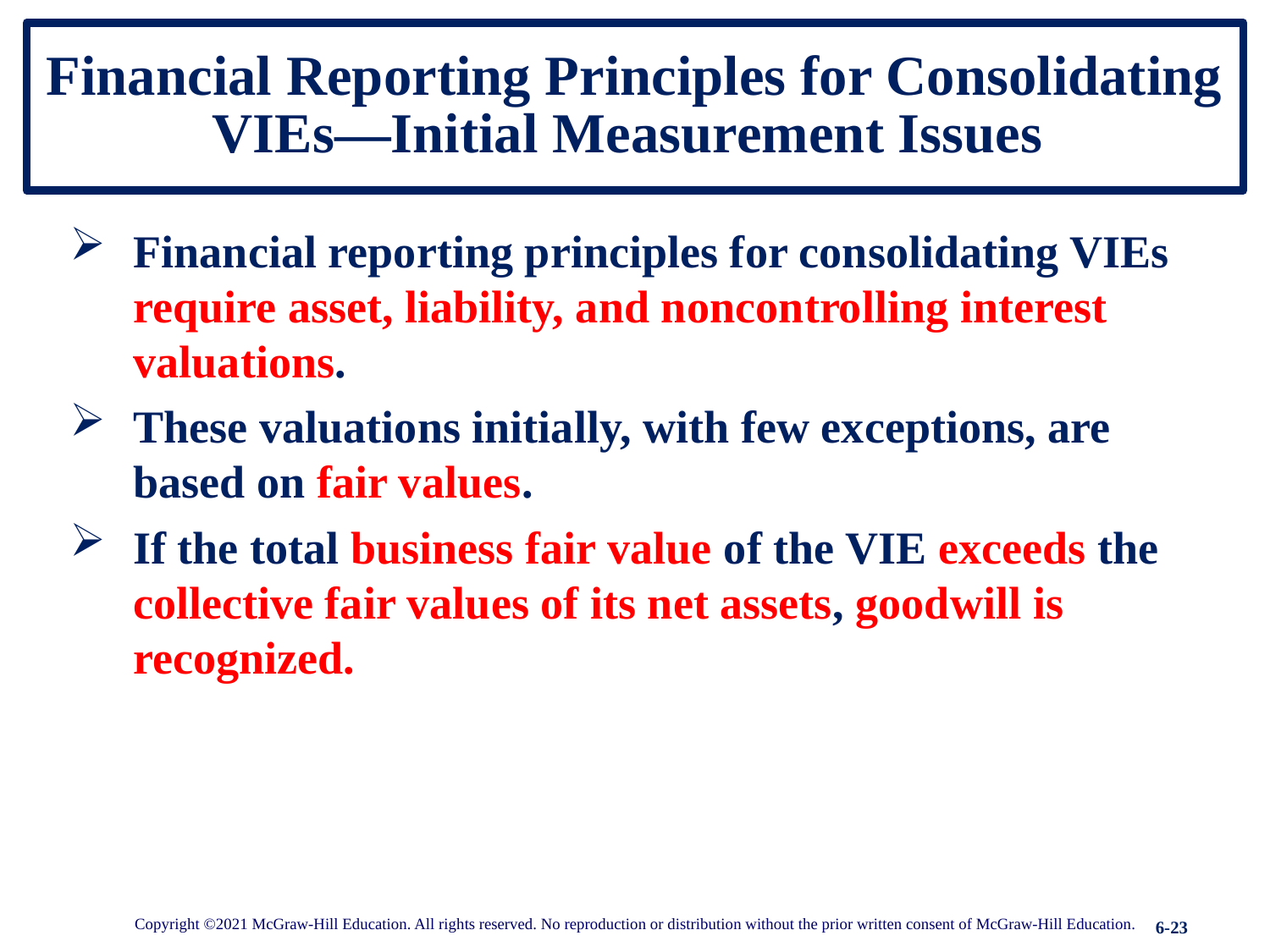

# Financial Reporting Principles for Consolidating VIEs—Initial Measurement Issues
Financial reporting principles for consolidating VIEs require asset, liability, and noncontrolling interest valuations.
These valuations initially, with few exceptions, are based on fair values.
If the total business fair value of the VIE exceeds the collective fair values of its net assets, goodwill is recognized.
Copyright ©2021 McGraw-Hill Education. All rights reserved. No reproduction or distribution without the prior written consent of McGraw-Hill Education.
6-23